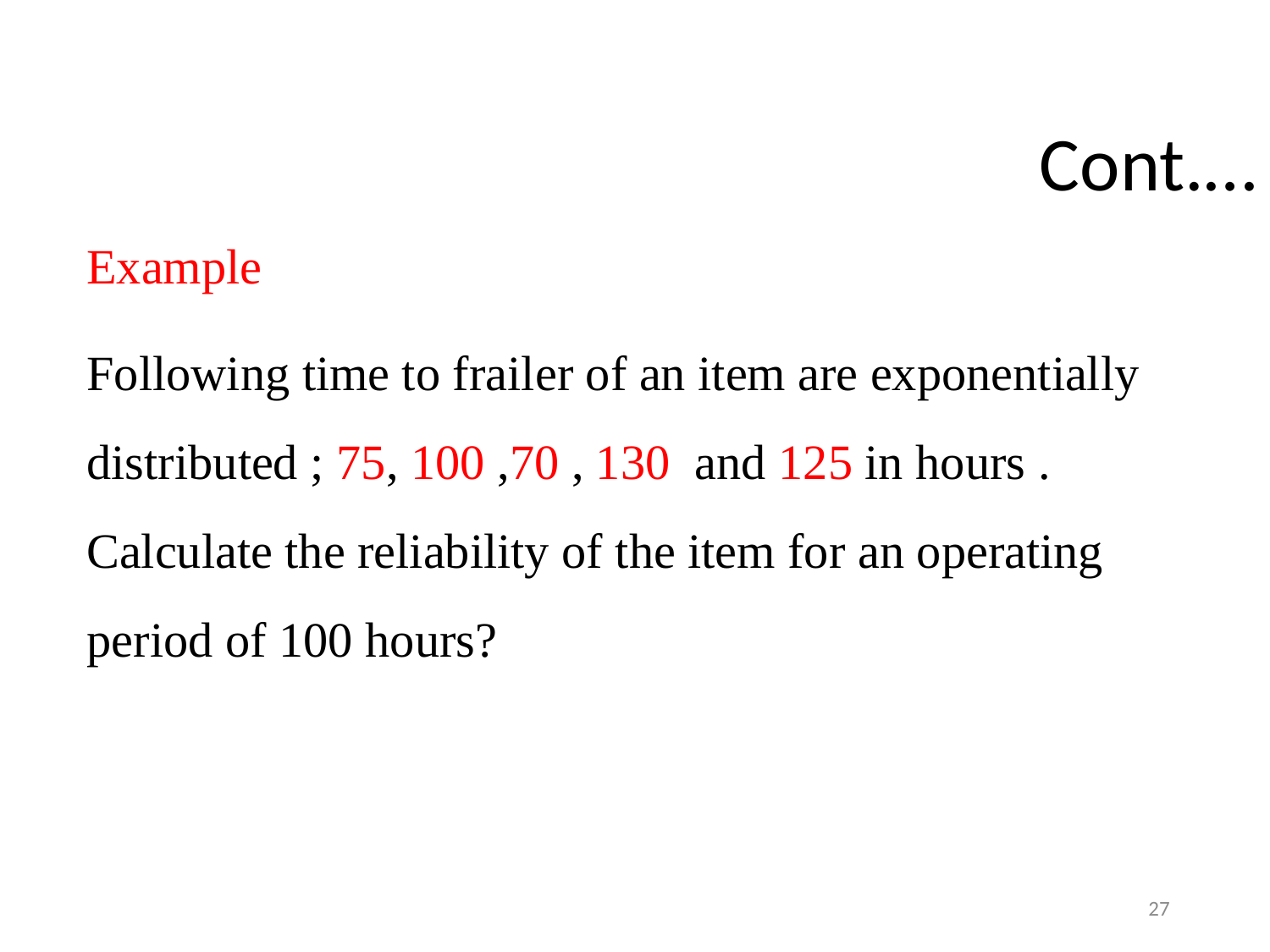

# Cont.…
Example
Following time to frailer of an item are exponentially distributed ; 75, 100 ,70 , 130  and 125 in hours . Calculate the reliability of the item for an operating period of 100 hours?

27